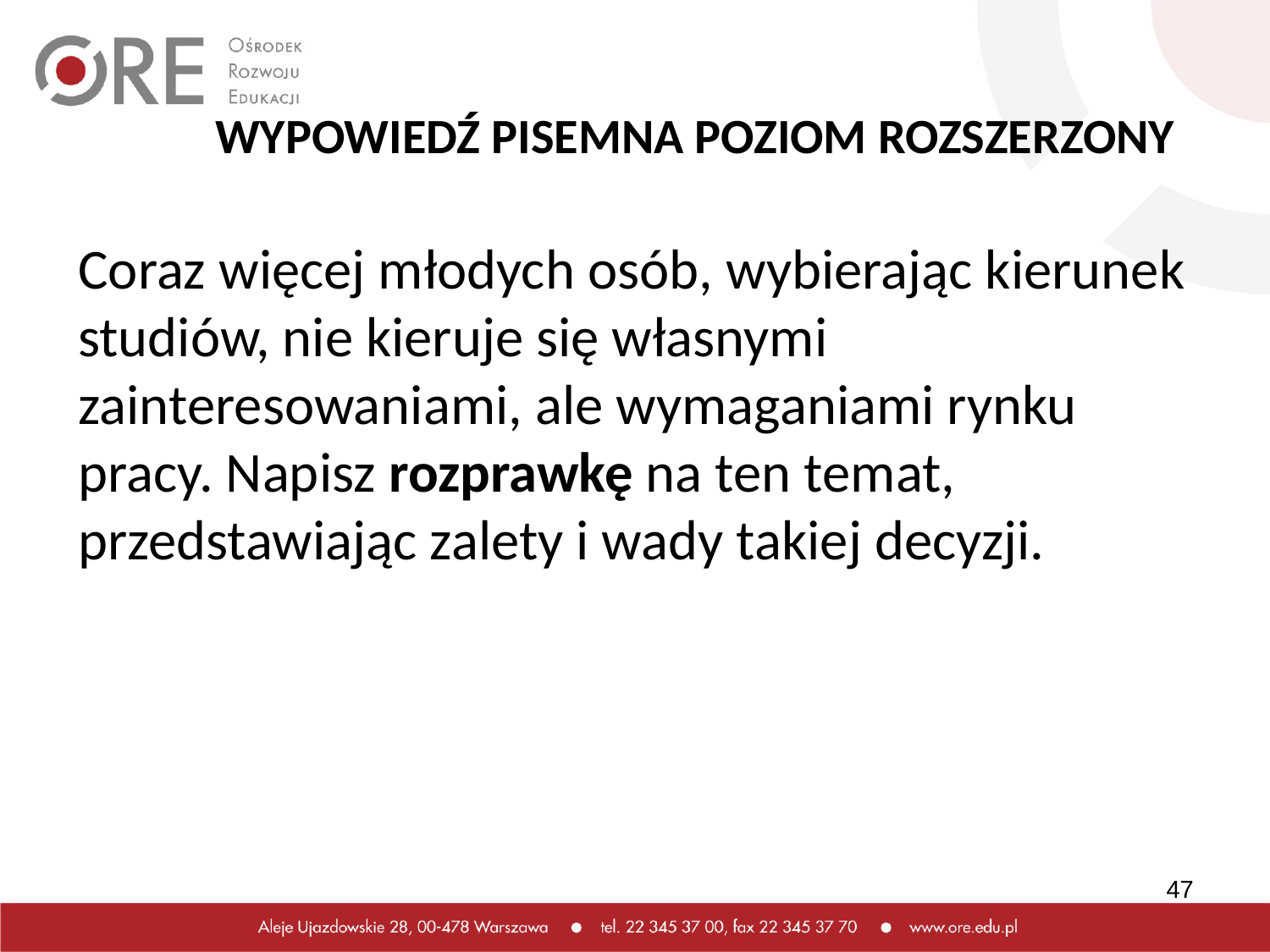

# WYPOWIEDŹ PISEMNA POZIOM ROZSZERZONY
Coraz więcej młodych osób, wybierając kierunek studiów, nie kieruje się własnymi zainteresowaniami, ale wymaganiami rynku pracy. Napisz rozprawkę na ten temat, przedstawiając zalety i wady takiej decyzji.

47